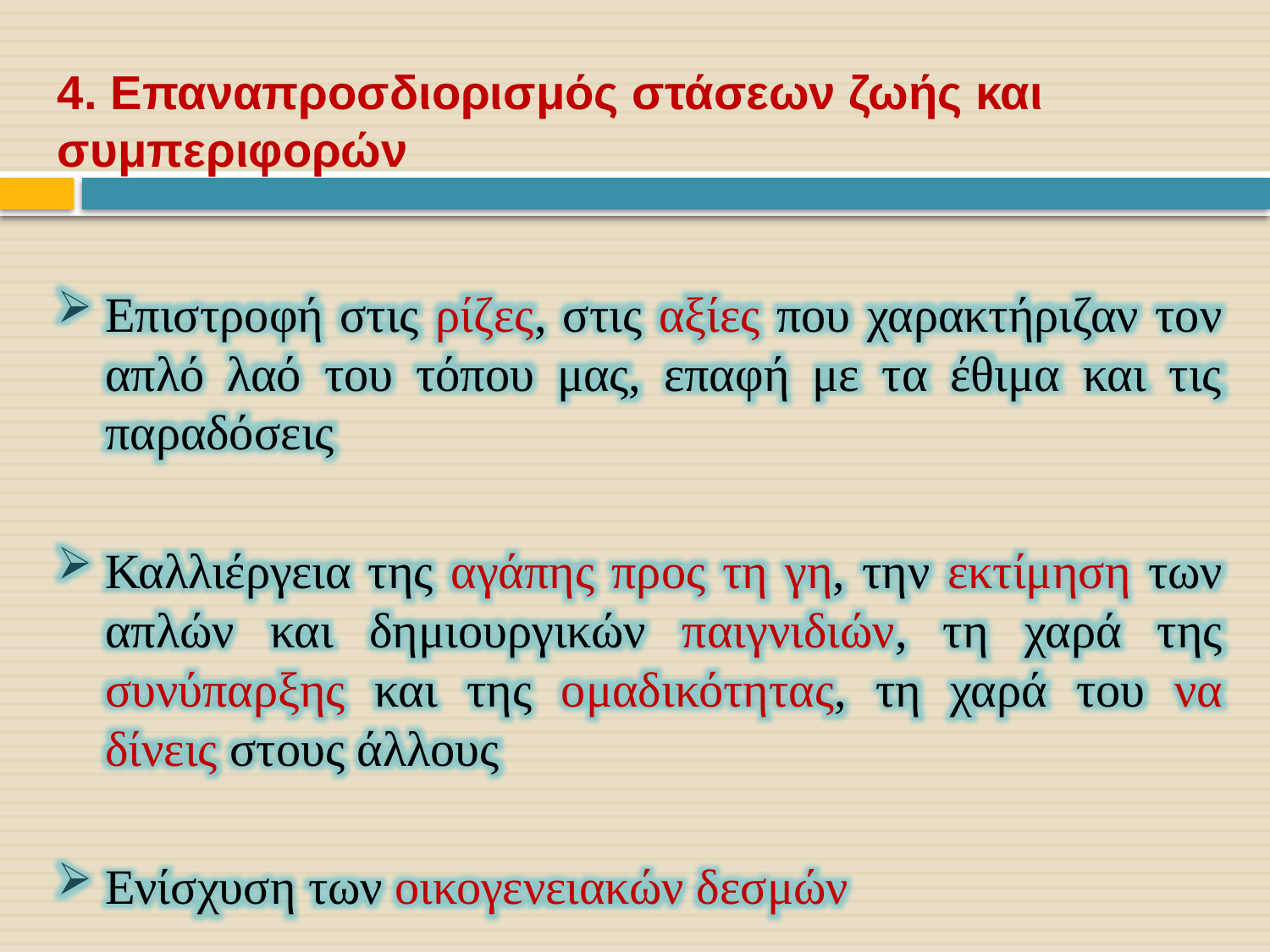

4. Επαναπροσδιορισμός στάσεων ζωής και συμπεριφορών
Επιστροφή στις ρίζες, στις αξίες που χαρακτήριζαν τον απλό λαό του τόπου μας, επαφή με τα έθιμα και τις παραδόσεις

Καλλιέργεια της αγάπης προς τη γη, την εκτίμηση των απλών και δημιουργικών παιγνιδιών, τη χαρά της συνύπαρξης και της ομαδικότητας, τη χαρά του να δίνεις στους άλλους

Ενίσχυση των οικογενειακών δεσμών